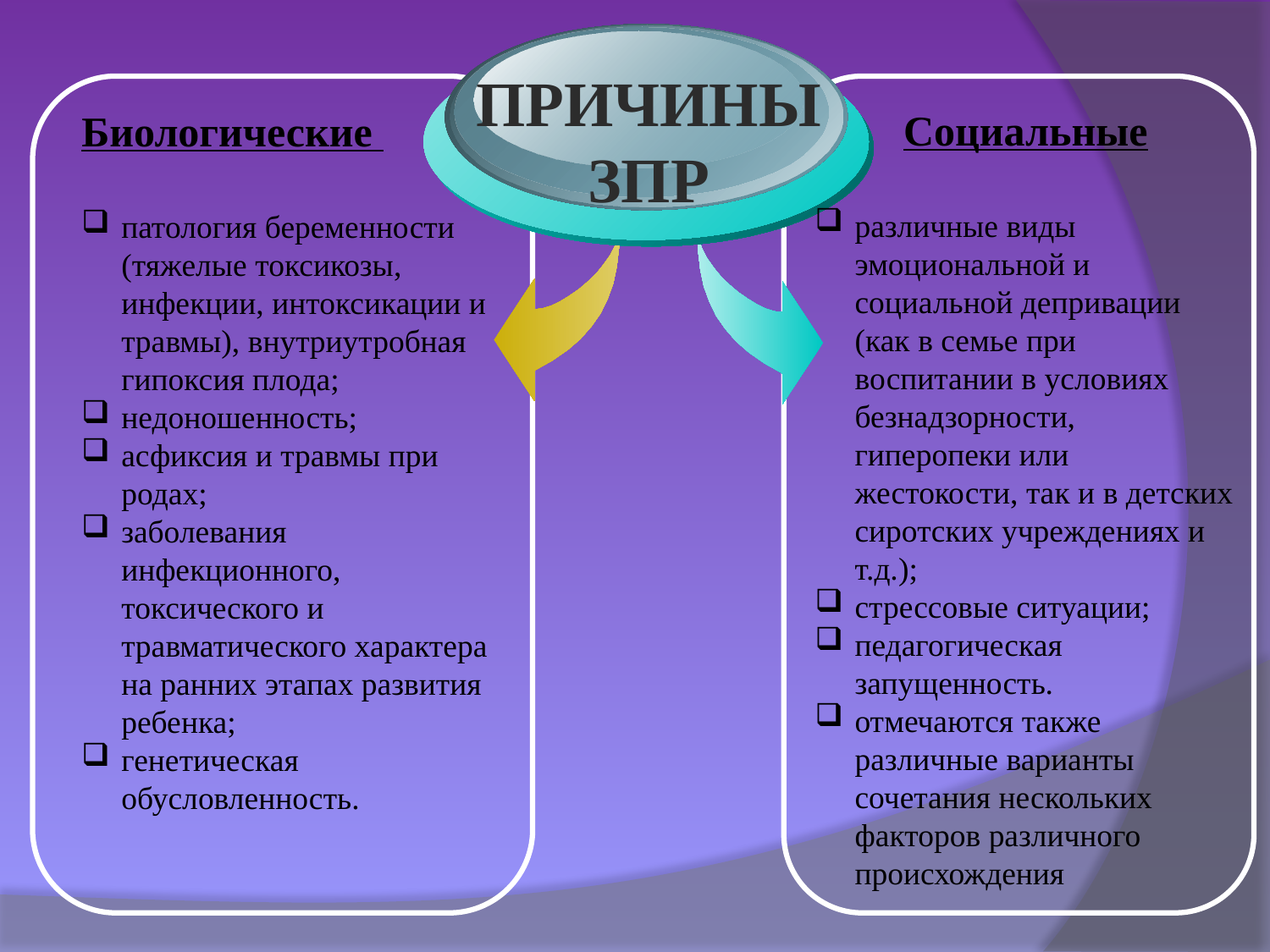

Биологические

патология беременности (тяжелые токсикозы, инфекции, интоксикации и травмы), внутриутробная гипоксия плода;
недоношенность;
асфиксия и травмы при родах;
заболевания инфекционного, токсического и травматического характера на ранних этапах развития ребенка;
генетическая обусловленность.

ПРИЧИНЫ
ЗПР

Социальные

различные виды эмоциональной и социальной депривации (как в семье при воспитании в условиях безнадзорности, гиперопеки или жестокости, так и в детских сиротских учреждениях и т.д.);
стрессовые ситуации;
педагогическая запущенность.
отмечаются также различные варианты сочетания нескольких факторов различного происхождения